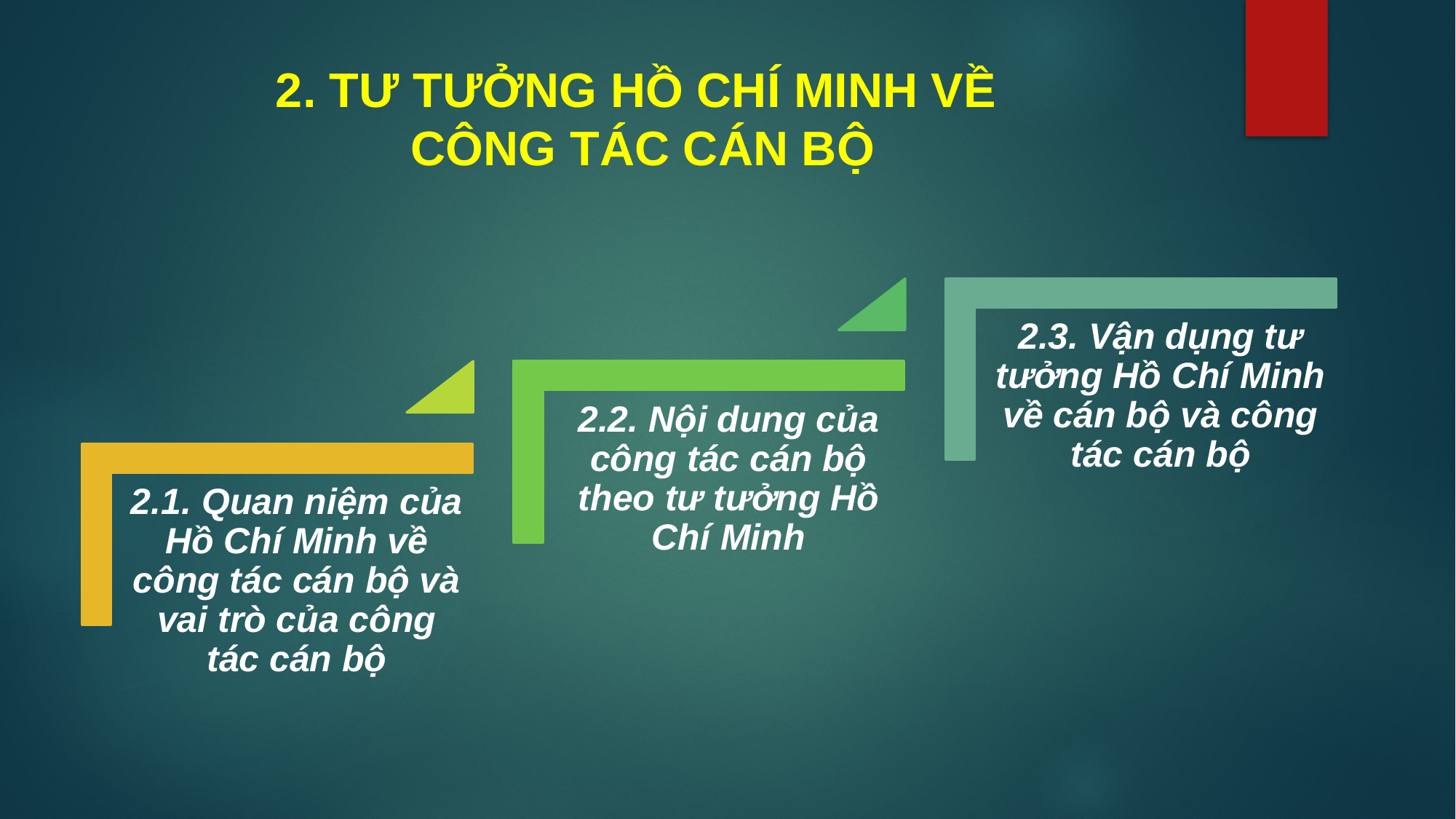

# 2. TƯ TƯỞNG HỒ CHÍ MINH VỀ CÔNG TÁC CÁN BỘ

2.3. Vận dụng tư tưởng Hồ Chí Minh về cán bộ và công tác cán bộ

2.2. Nội dung của công tác cán bộ theo tư tưởng Hồ Chí Minh
2.1. Quan niệm của Hồ Chí Minh về công tác cán bộ và vai trò của công tác cán bộ